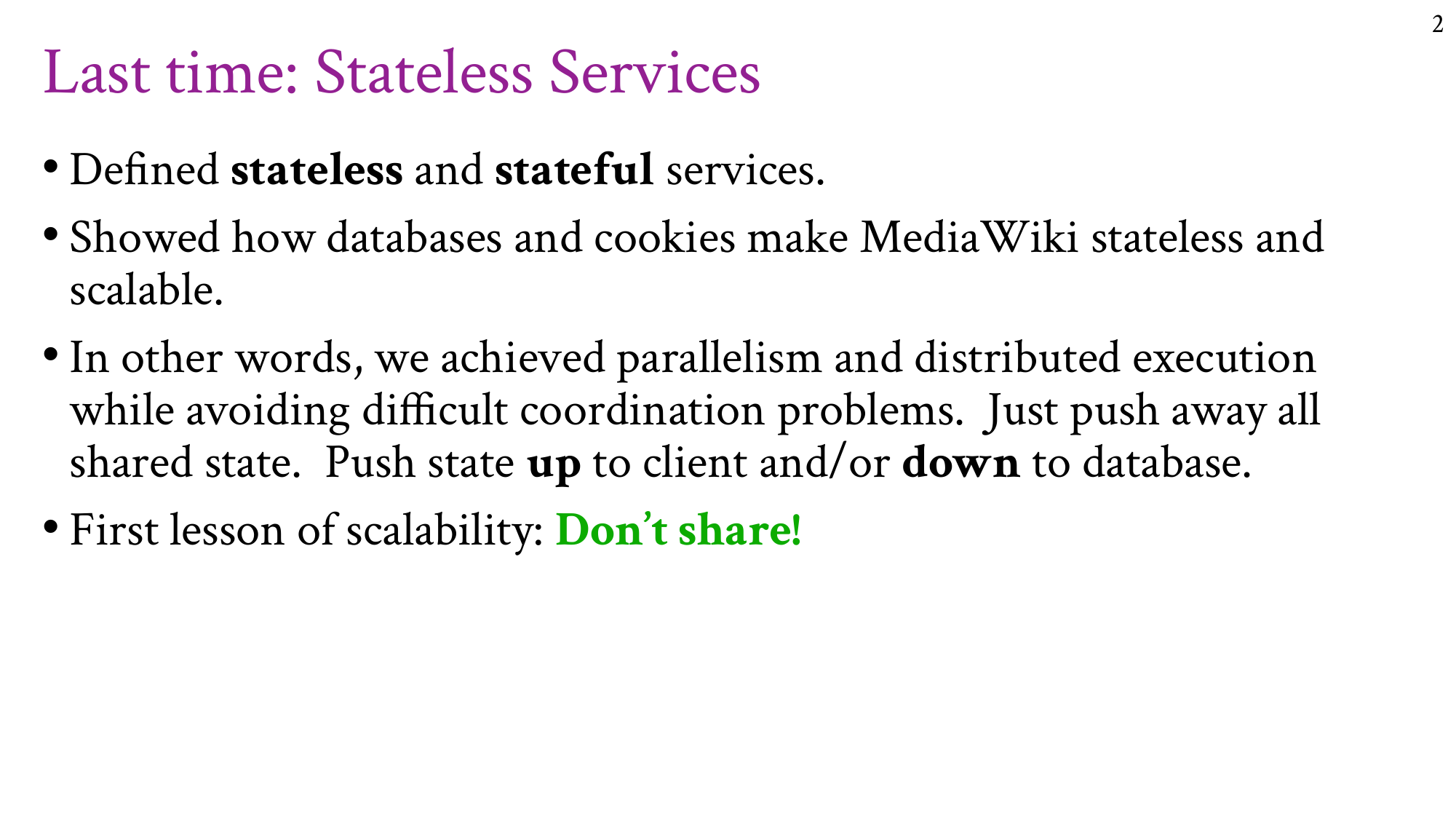

2
# Last time: Stateless Services
Defined stateless and stateful services.
Showed how databases and cookies make MediaWiki stateless and scalable.
In other words, we achieved parallelism and distributed execution while avoiding difficult coordination problems.  Just push away all shared state.  Push state up to client and/or down to database.
First lesson of scalability: Don’t share!